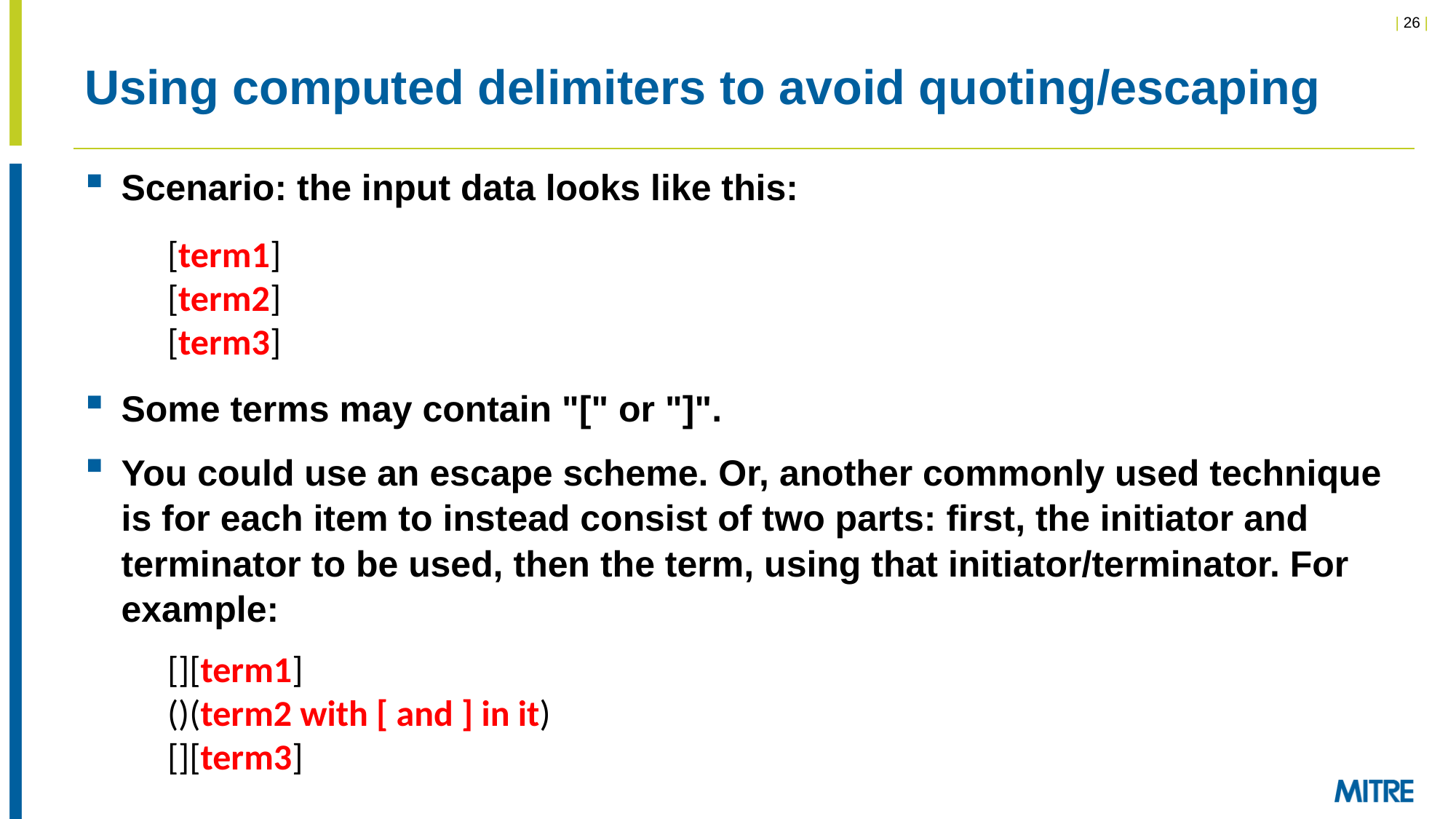

# Using computed delimiters to avoid quoting/escaping
Scenario: the input data looks like this:
[term1]
[term2]
[term3]
Some terms may contain "[" or "]".
You could use an escape scheme. Or, another commonly used technique is for each item to instead consist of two parts: first, the initiator and terminator to be used, then the term, using that initiator/terminator. For example:
[][term1]
()(term2 with [ and ] in it)
[][term3]